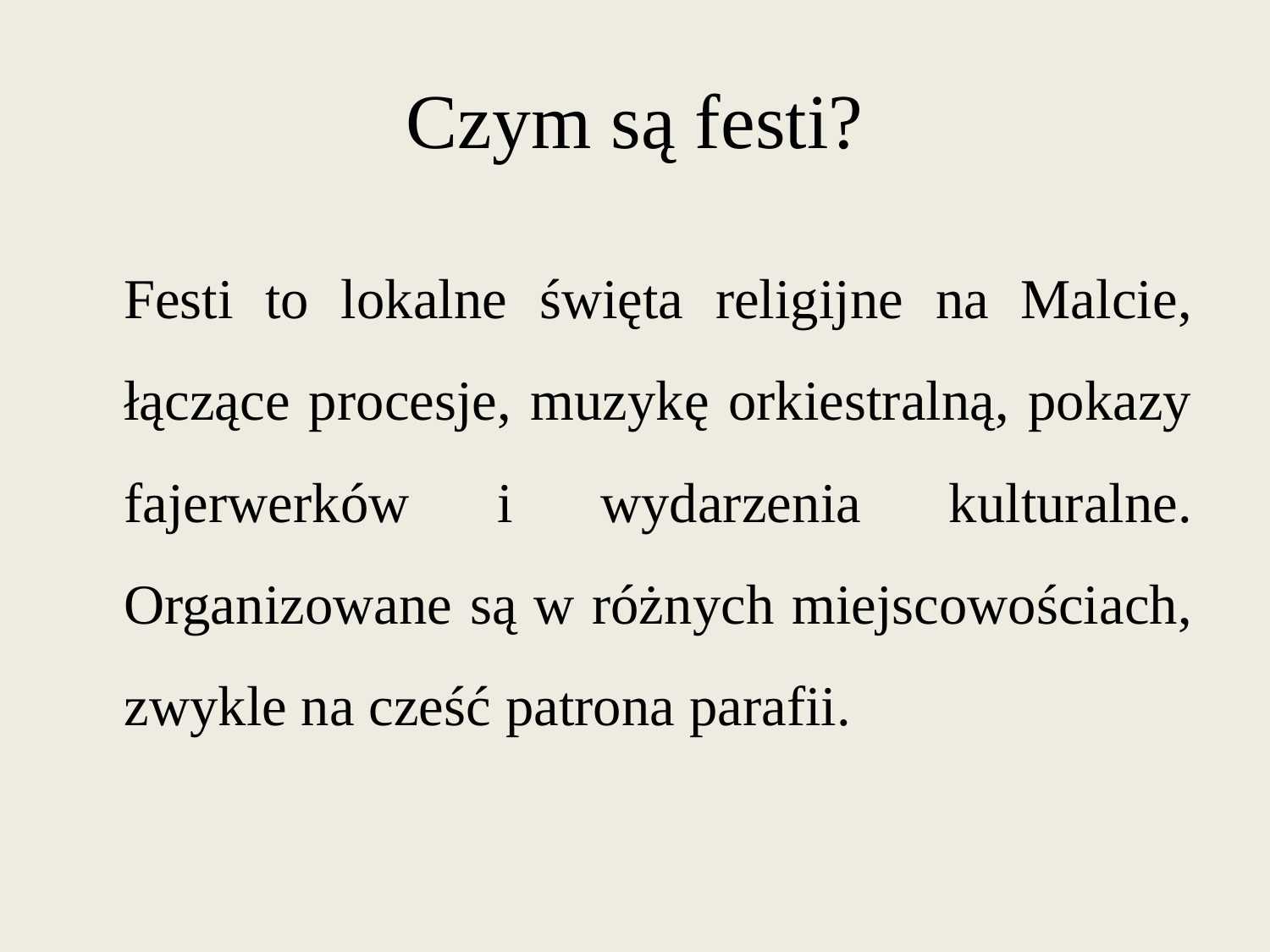

# Czym są festi?
Festi to lokalne święta religijne na Malcie, łączące procesje, muzykę orkiestralną, pokazy fajerwerków i wydarzenia kulturalne. Organizowane są w różnych miejscowościach, zwykle na cześć patrona parafii.